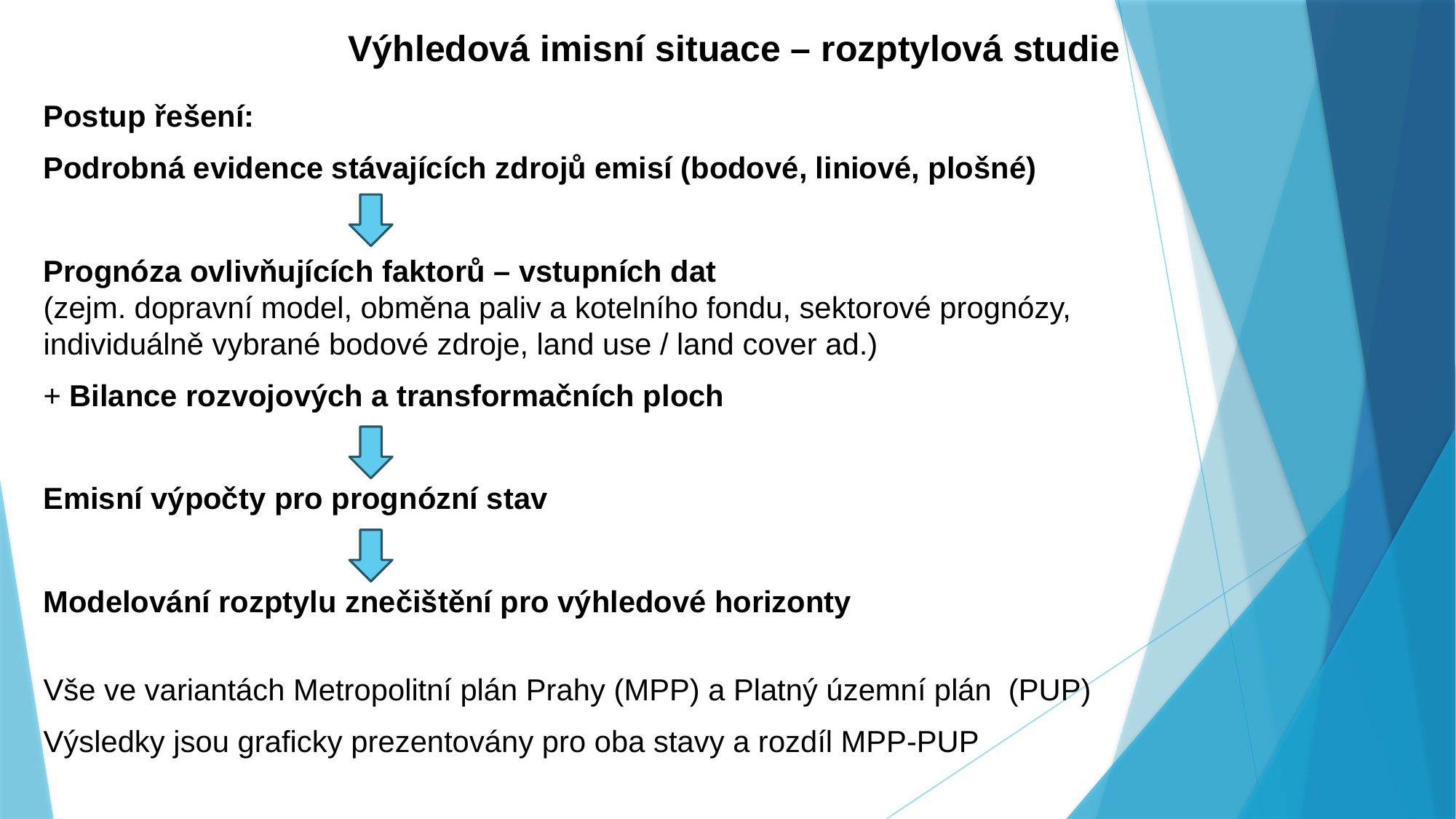

# Výhledová imisní situace – rozptylová studie
Postup řešení:
Podrobná evidence stávajících zdrojů emisí (bodové, liniové, plošné)

Prognóza ovlivňujících faktorů – vstupních dat
(zejm. dopravní model, obměna paliv a kotelního fondu, sektorové prognózy,
individuálně vybrané bodové zdroje, land use / land cover ad.)
+ Bilance rozvojových a transformačních ploch

Emisní výpočty pro prognózní stav

Modelování rozptylu znečištění pro výhledové horizonty
Vše ve variantách Metropolitní plán Prahy (MPP) a Platný územní plán  (PUP)
Výsledky jsou graficky prezentovány pro oba stavy a rozdíl MPP-PUP